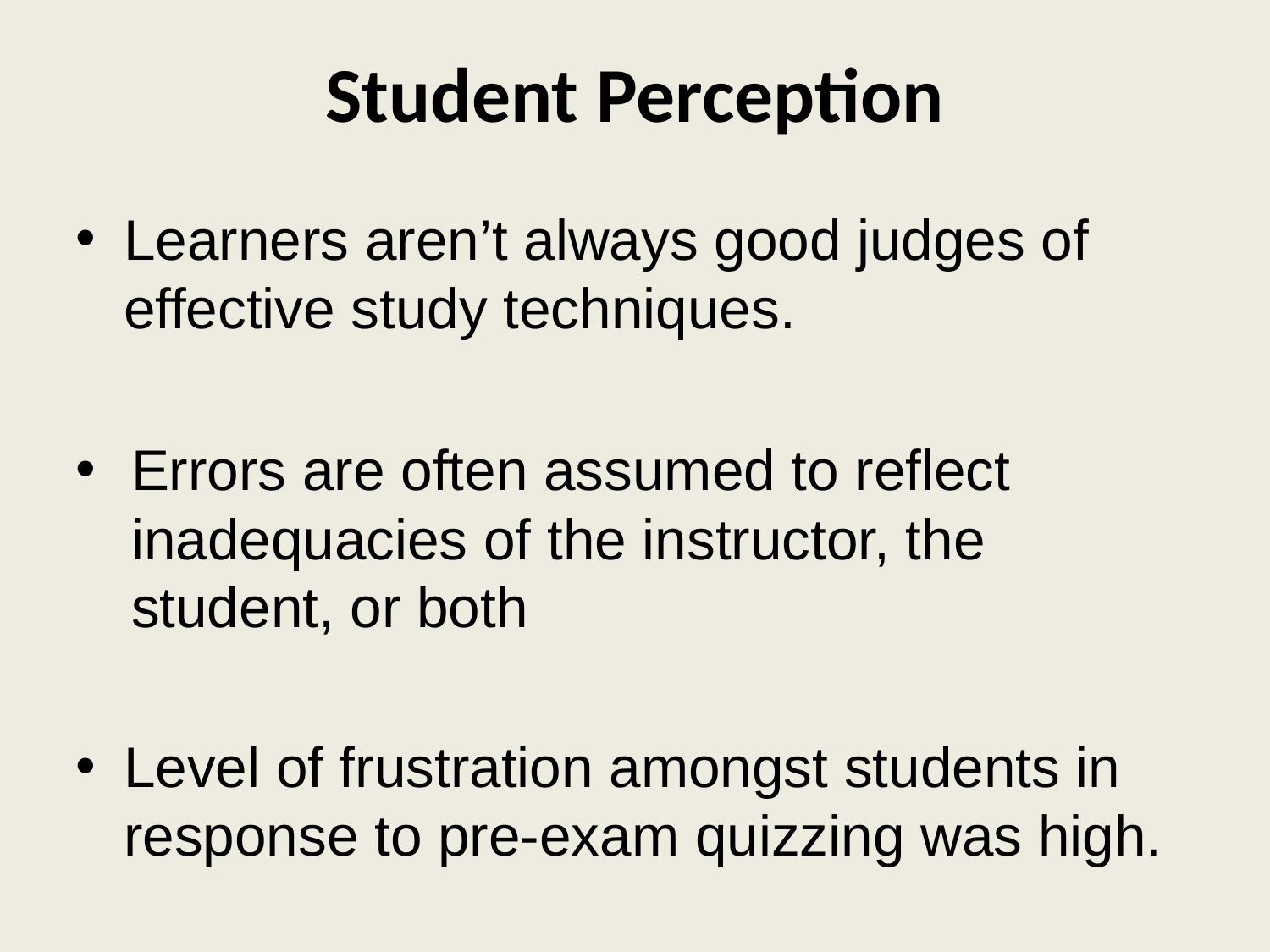

# Student Perception
Learners aren’t always good judges of effective study techniques.

Errors are often assumed to reflect inadequacies of the instructor, the student, or both

Level of frustration amongst students in response to pre-exam quizzing was high.